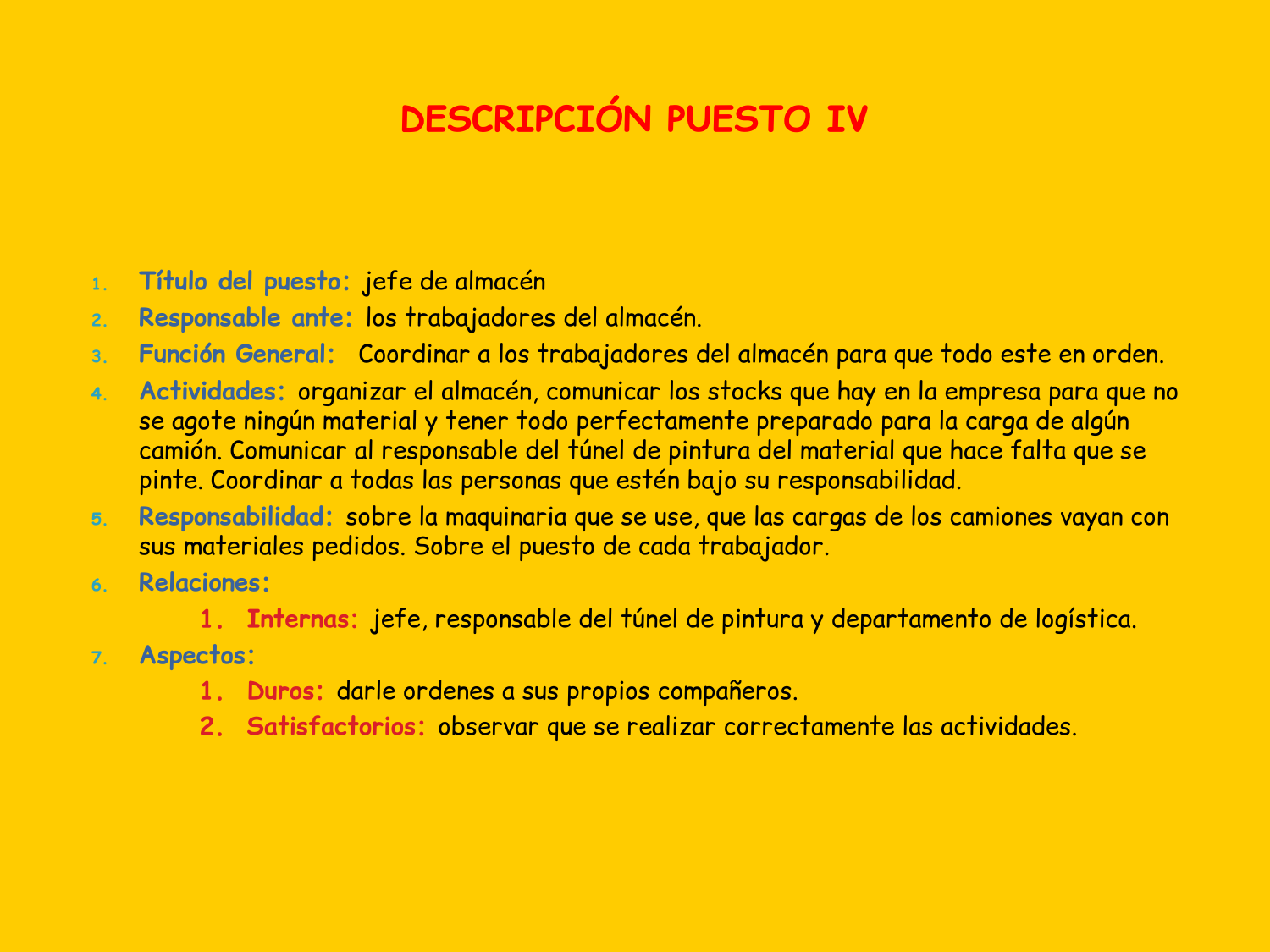

# DESCRIPCIÓN PUESTO IV

Título del puesto: jefe de almacén
Responsable ante: los trabajadores del almacén.
Función General:  Coordinar a los trabajadores del almacén para que todo este en orden.
Actividades: organizar el almacén, comunicar los stocks que hay en la empresa para que no se agote ningún material y tener todo perfectamente preparado para la carga de algún camión. Comunicar al responsable del túnel de pintura del material que hace falta que se pinte. Coordinar a todas las personas que estén bajo su responsabilidad.
Responsabilidad: sobre la maquinaria que se use, que las cargas de los camiones vayan con sus materiales pedidos. Sobre el puesto de cada trabajador.
Relaciones:
Internas: jefe, responsable del túnel de pintura y departamento de logística.
Aspectos:
Duros: darle ordenes a sus propios compañeros.
Satisfactorios: observar que se realizar correctamente las actividades.